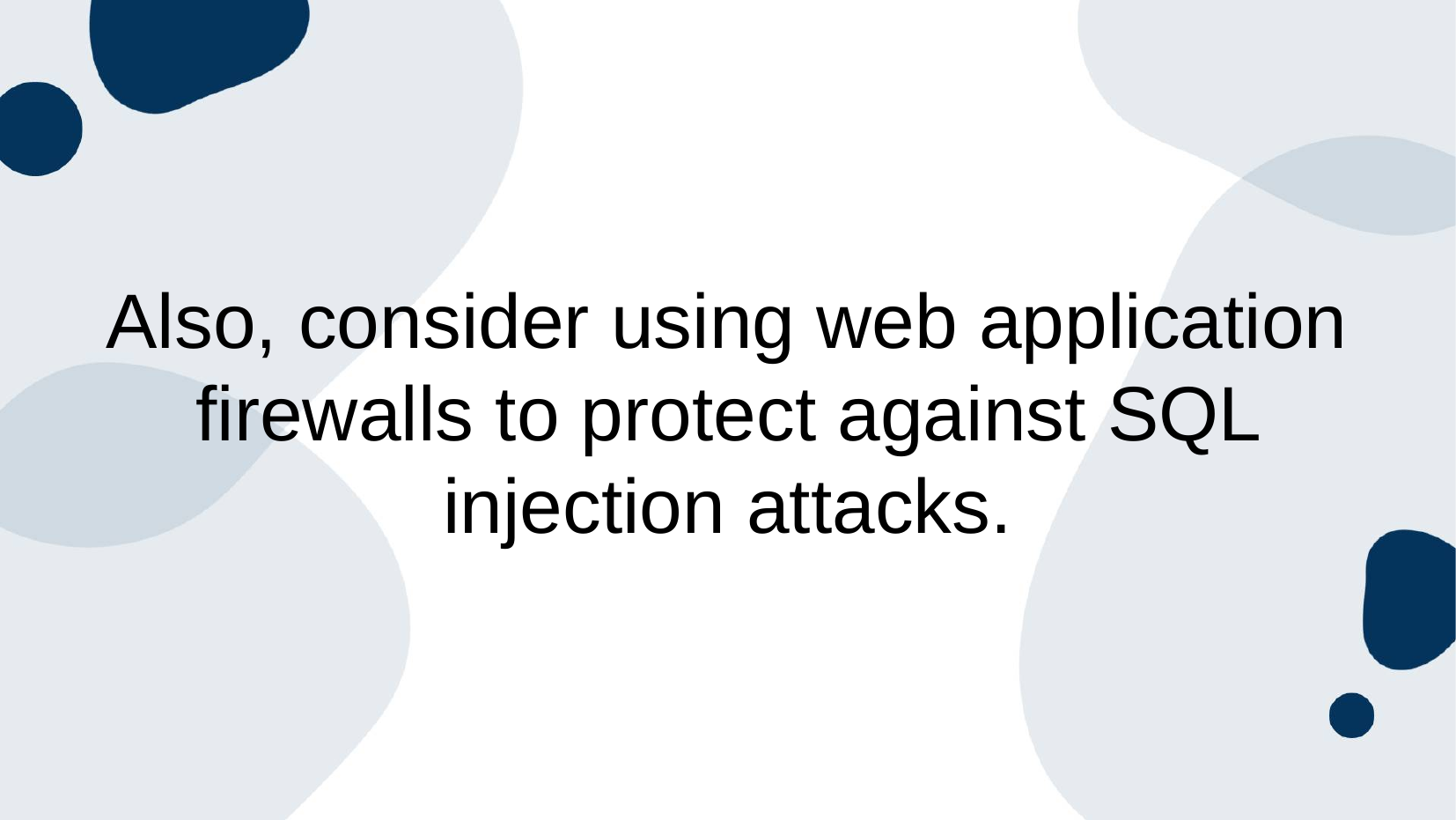

# Also, consider using web application firewalls to protect against SQL injection attacks.